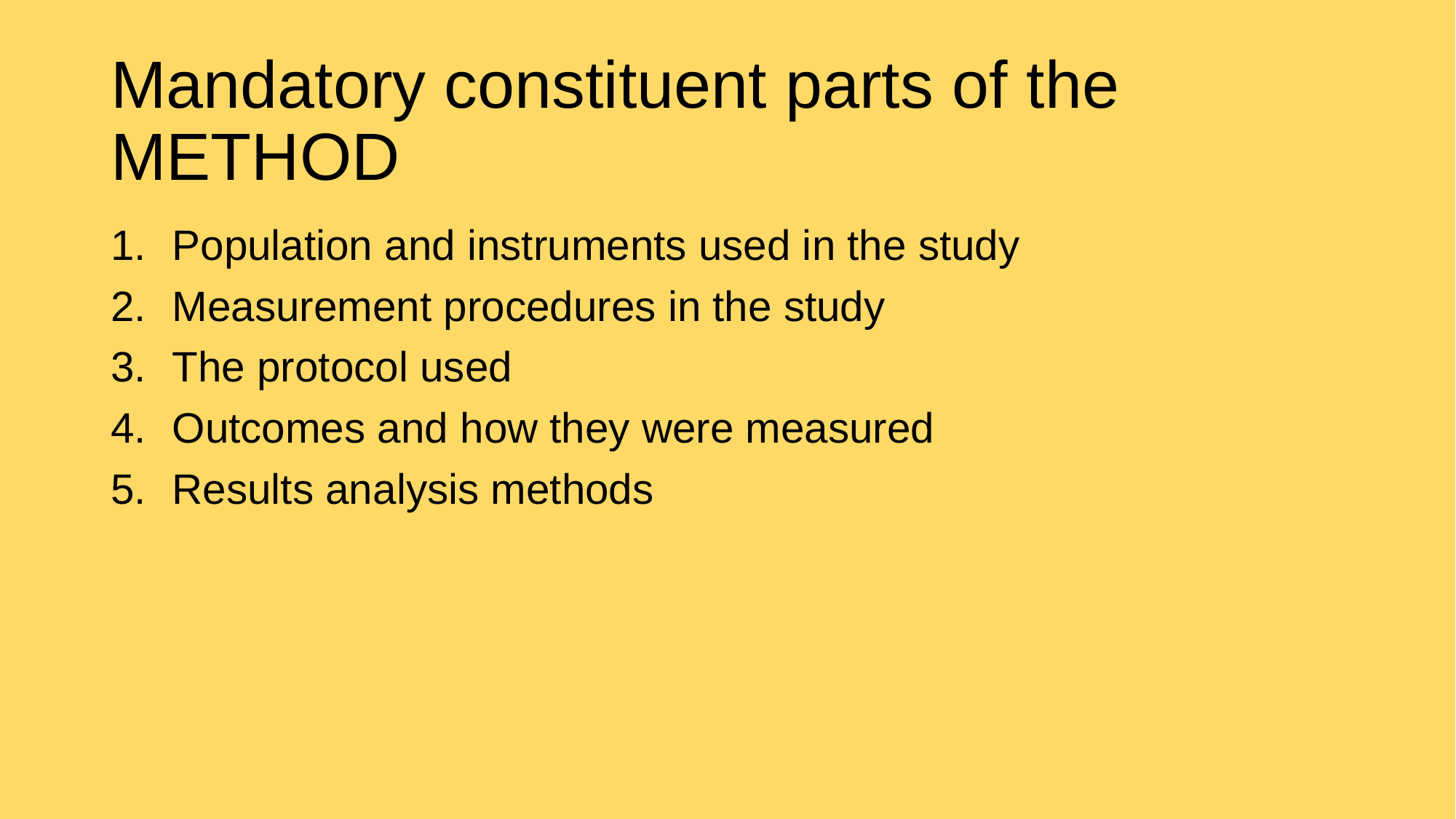

# Mandatory constituent parts of the METHOD
Population and instruments used in the study
Measurement procedures in the study
The protocol used
Outcomes and how they were measured
Results analysis methods